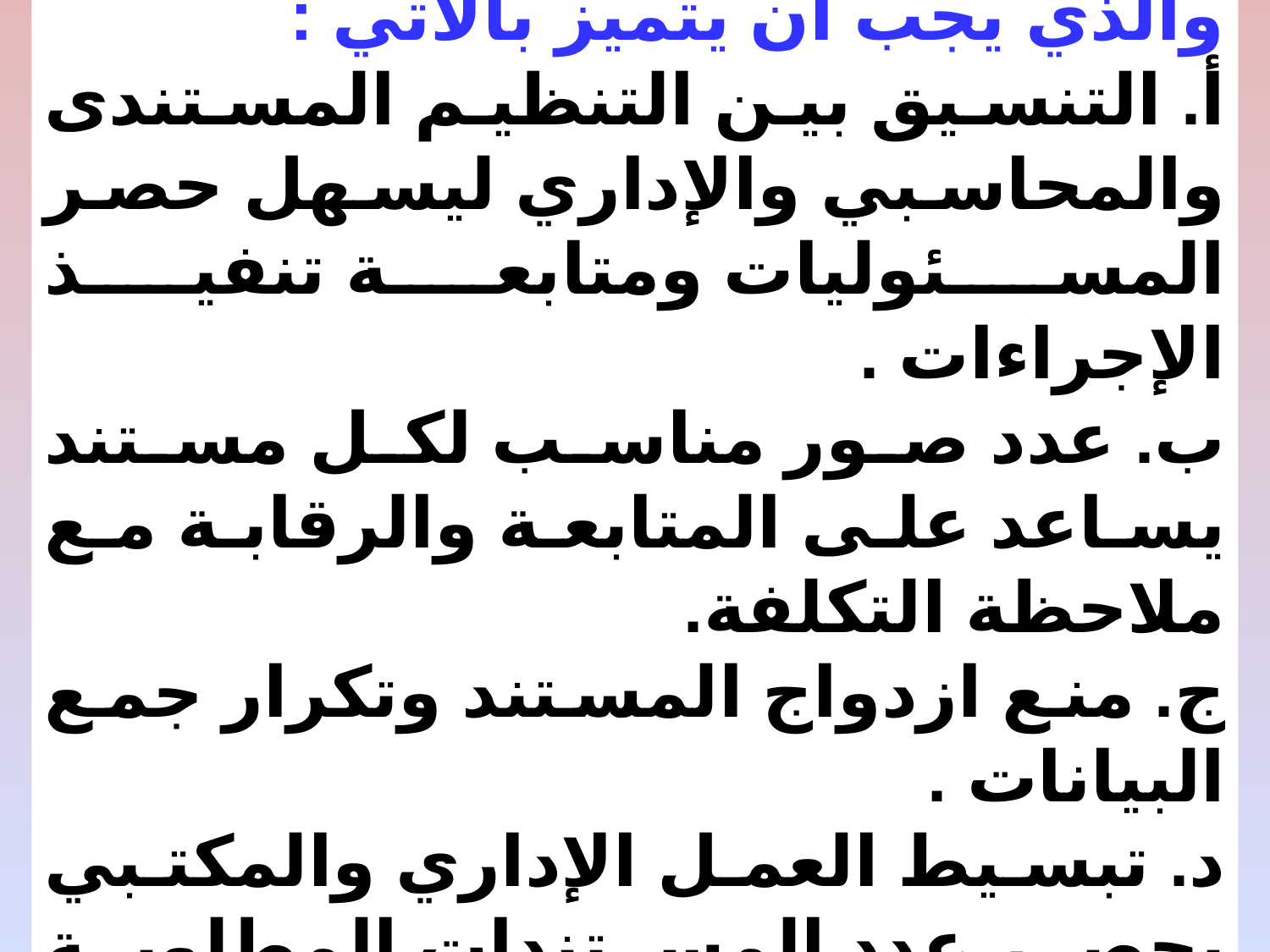

3- نظام مستندى دقيق:
والذي يجب أن يتميز بالآتي :
أ. التنسيق بين التنظيم المستندى والمحاسبي والإداري ليسهل حصر المسئوليات ومتابعة تنفيذ الإجراءات .
ب. عدد صور مناسب لكل مستند يساعد على المتابعة والرقابة مع ملاحظة التكلفة.
ج. منع ازدواج المستند وتكرار جمع البيانات .
د. تبسيط العمل الإداري والمكتبي بحصر عدد المستندات المطلوبة لكل عملية في أدني حد ممكن .